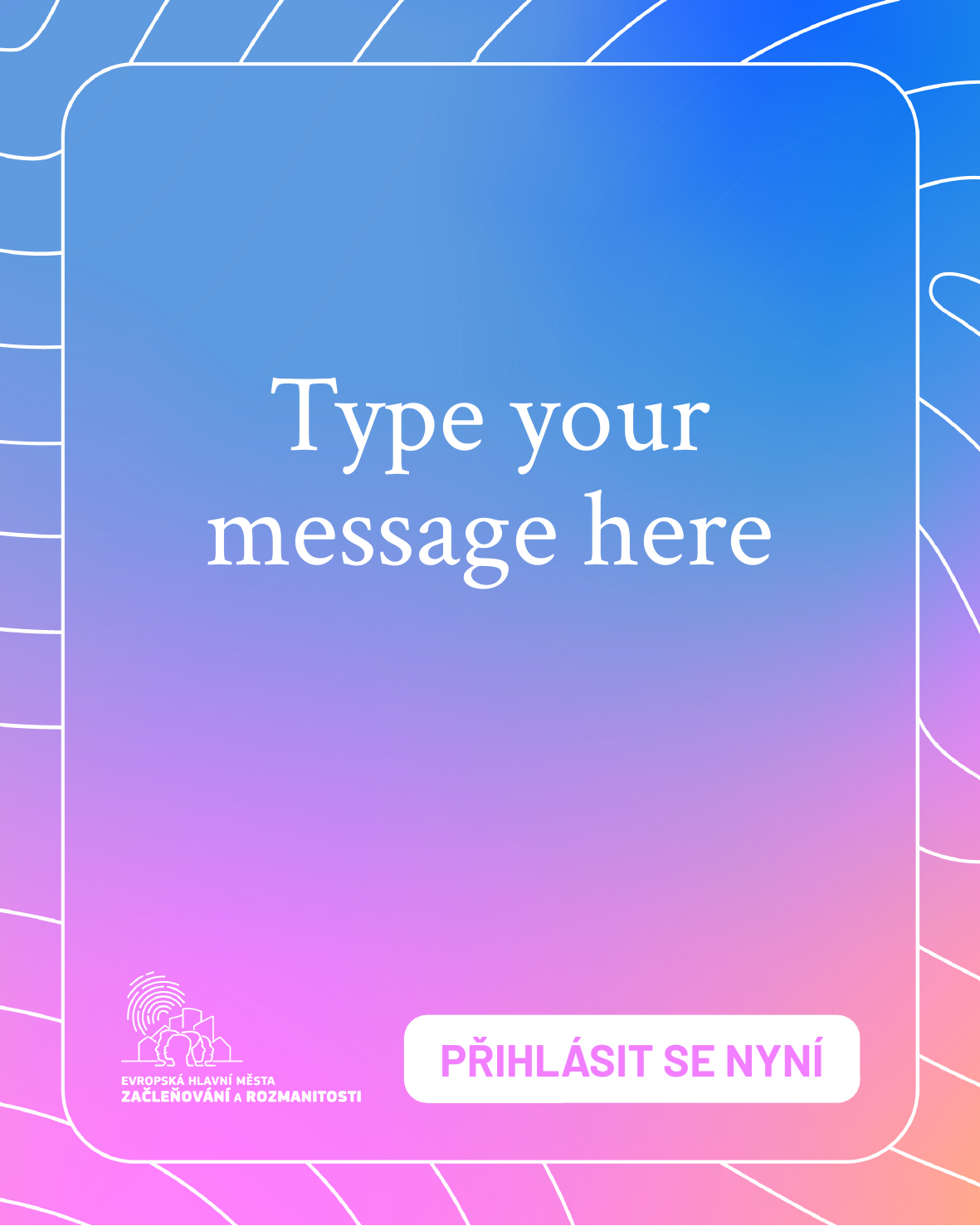

# Type your message here
PŘIHLÁSIT SE NYNÍ